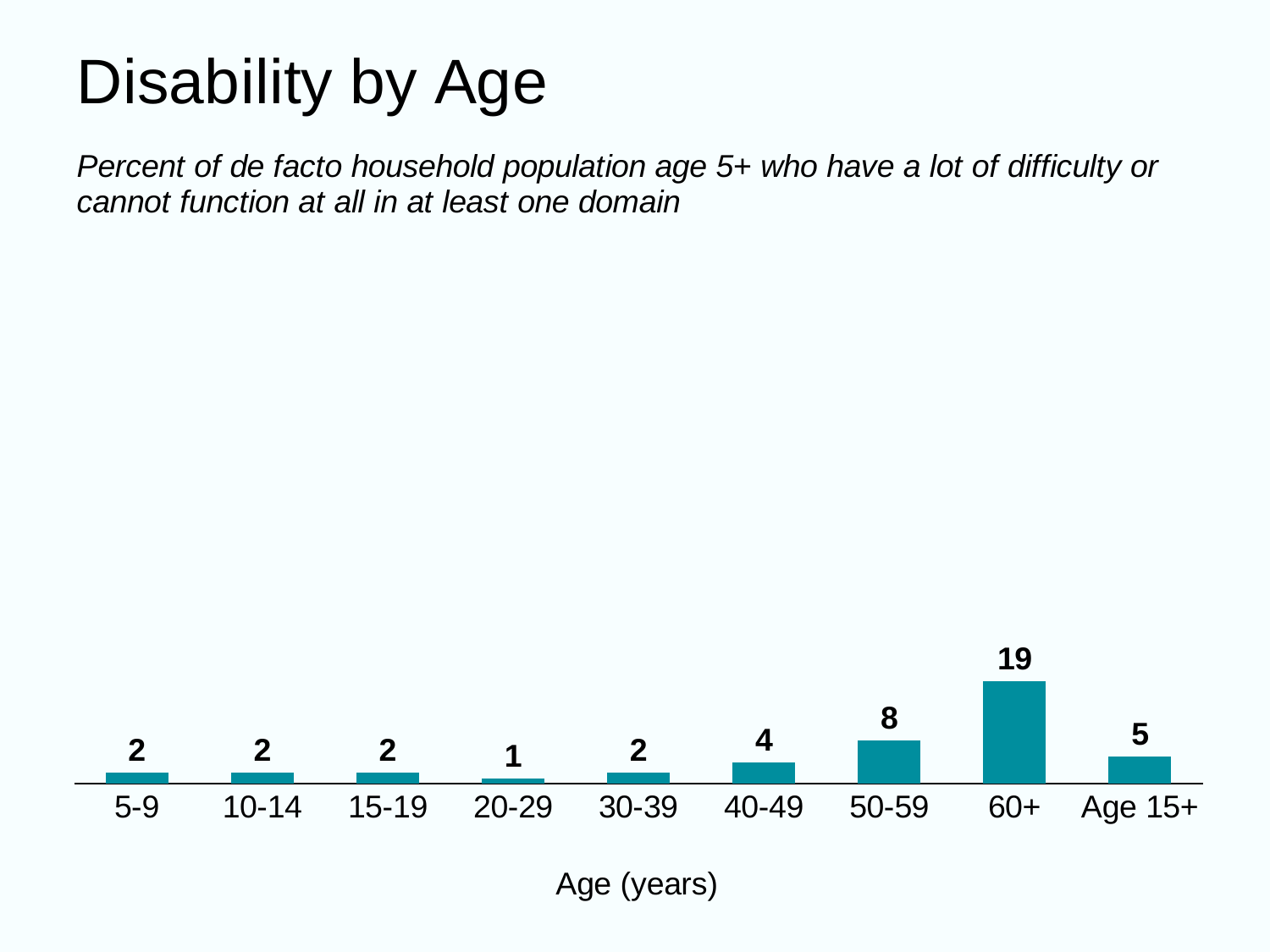

### Chart

| Category | Series 1 |
|---|---|
| 5-9 | 2.0 |
| 10-14 | 2.0 |
| 15-19 | 2.0 |
| 20-29 | 1.0 |
| 30-39 | 2.0 |
| 40-49 | 4.0 |
| 50-59 | 8.0 |
| 60+ | 19.0 |
| Age 15+ | 5.0 |